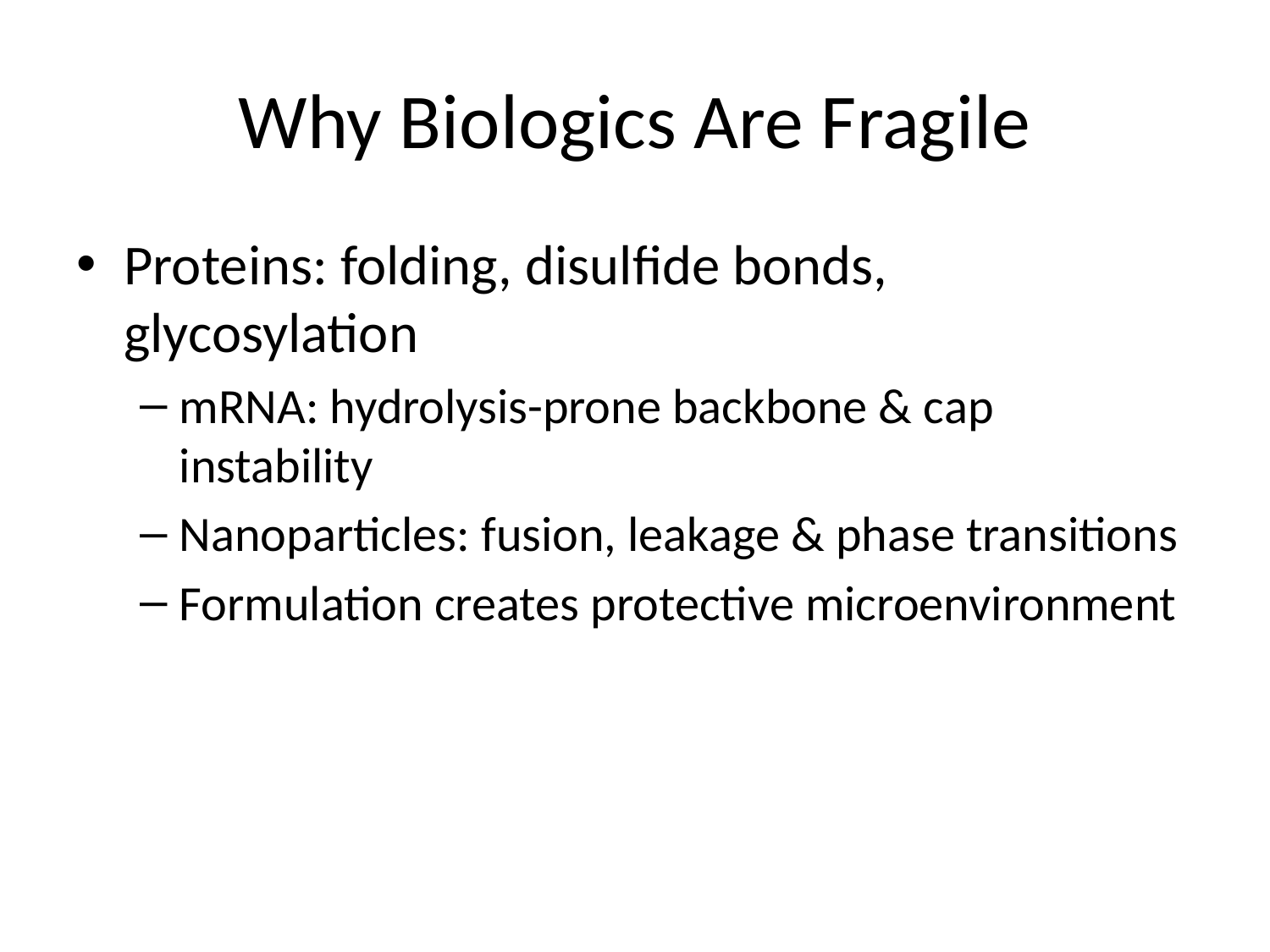

# Why Biologics Are Fragile
Proteins: folding, disulfide bonds, glycosylation
mRNA: hydrolysis-prone backbone & cap instability
Nanoparticles: fusion, leakage & phase transitions
Formulation creates protective microenvironment